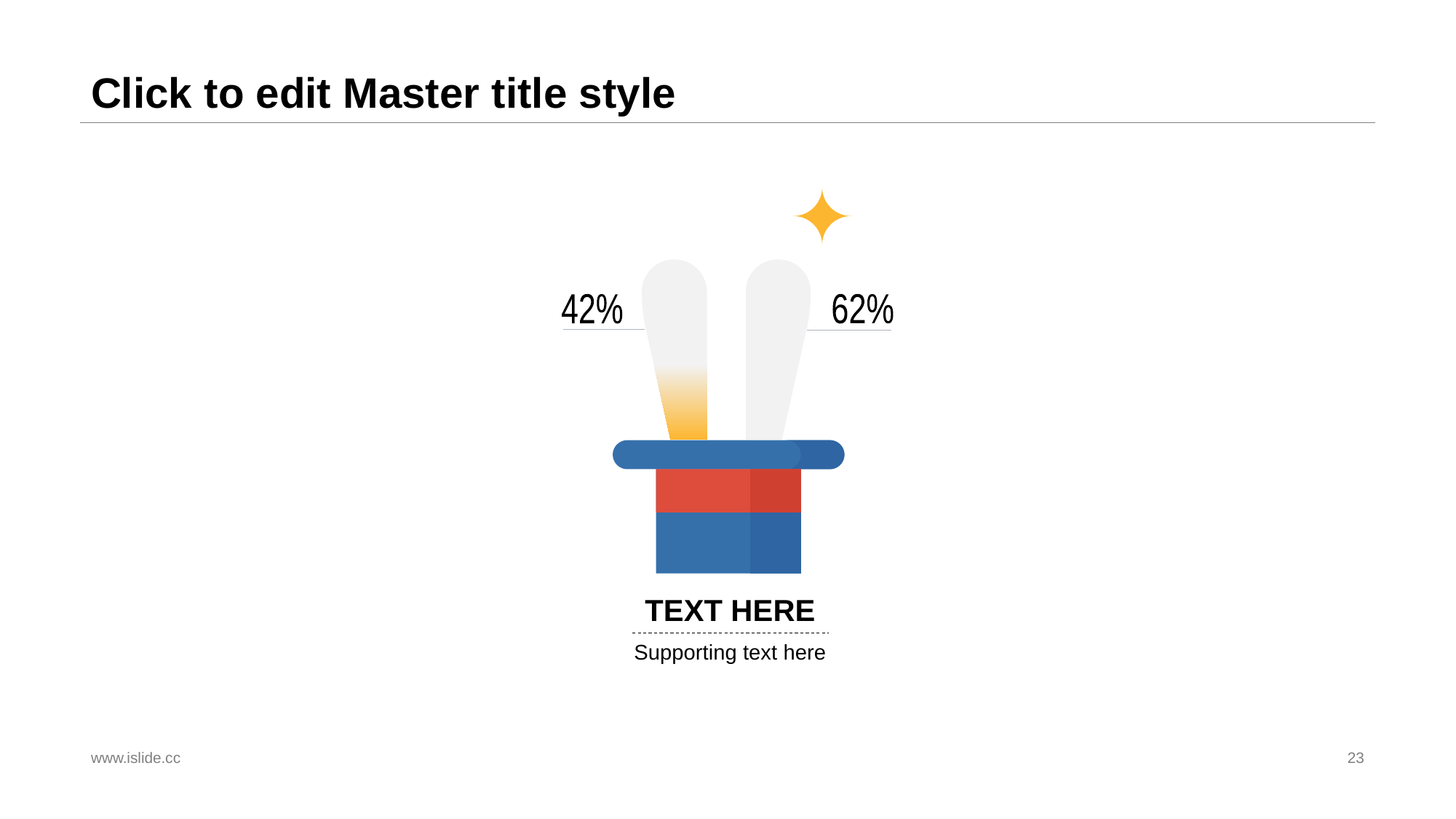

# Click to edit Master title style

42%
62%

TEXT HERE
Supporting text here
www.islide.cc
23